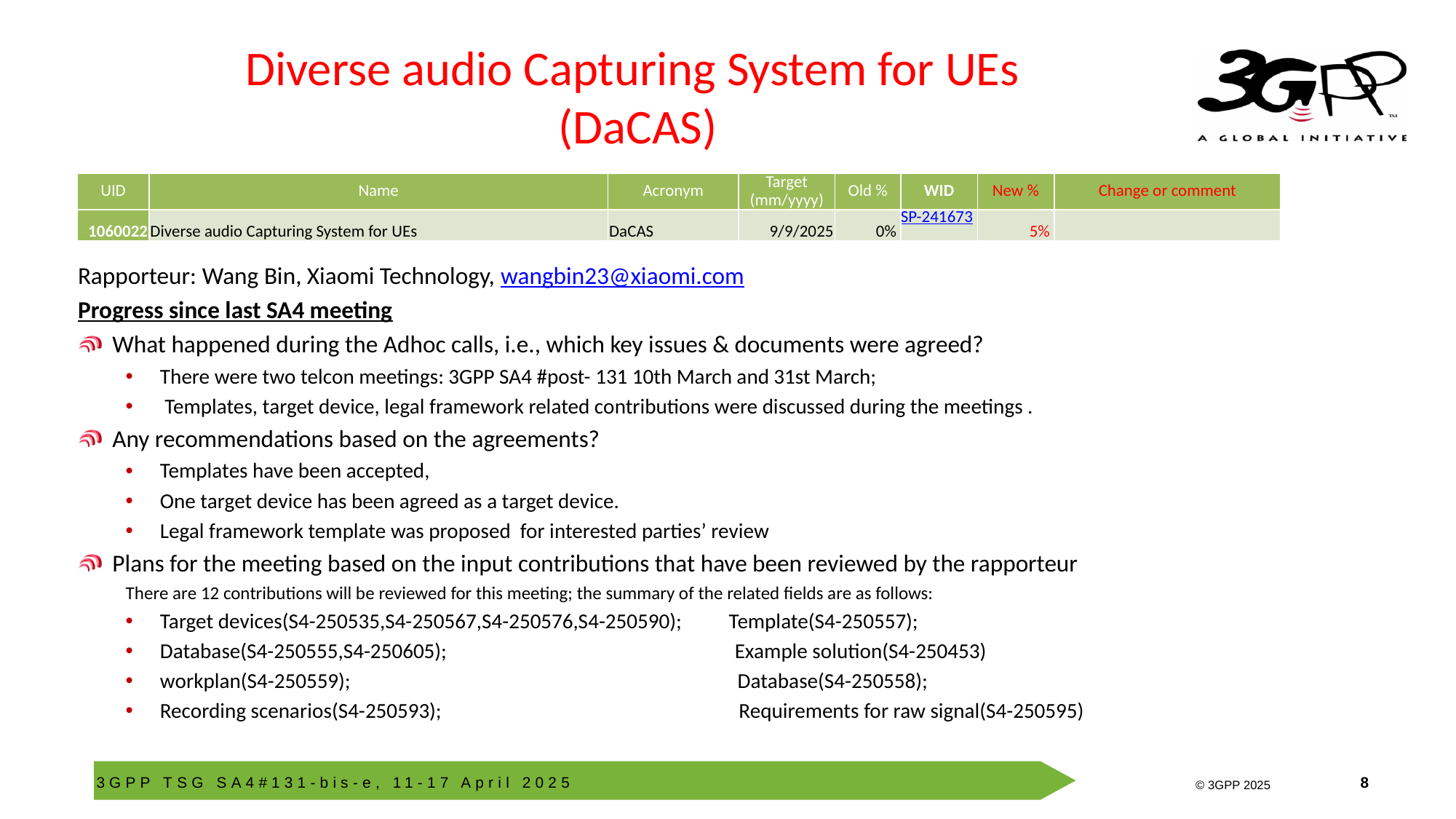

# Diverse audio Capturing System for UEs (DaCAS)
| UID | Name | Acronym | Target (mm/yyyy) | Old % | WID | New % | Change or comment |
| --- | --- | --- | --- | --- | --- | --- | --- |
| 1060022 | Diverse audio Capturing System for UEs | DaCAS | 9/9/2025 | 0% | SP-241673 | 5% |  |
Rapporteur: Wang Bin, Xiaomi Technology, wangbin23@xiaomi.com
Progress since last SA4 meeting
What happened during the Adhoc calls, i.e., which key issues & documents were agreed?
There were two telcon meetings: 3GPP SA4 #post- 131 10th March and 31st March;
 Templates, target device, legal framework related contributions were discussed during the meetings .
Any recommendations based on the agreements?
Templates have been accepted,
One target device has been agreed as a target device.
Legal framework template was proposed  for interested parties’ review
Plans for the meeting based on the input contributions that have been reviewed by the rapporteur
There are 12 contributions will be reviewed for this meeting; the summary of the related fields are as follows:
Target devices(S4-250535,S4-250567,S4-250576,S4-250590);          Template(S4-250557);
Database(S4-250555,S4-250605);                                                             Example solution(S4-250453)
workplan(S4-250559);                                                                                  Database(S4-250558);
Recording scenarios(S4-250593);                                                               Requirements for raw signal(S4-250595)